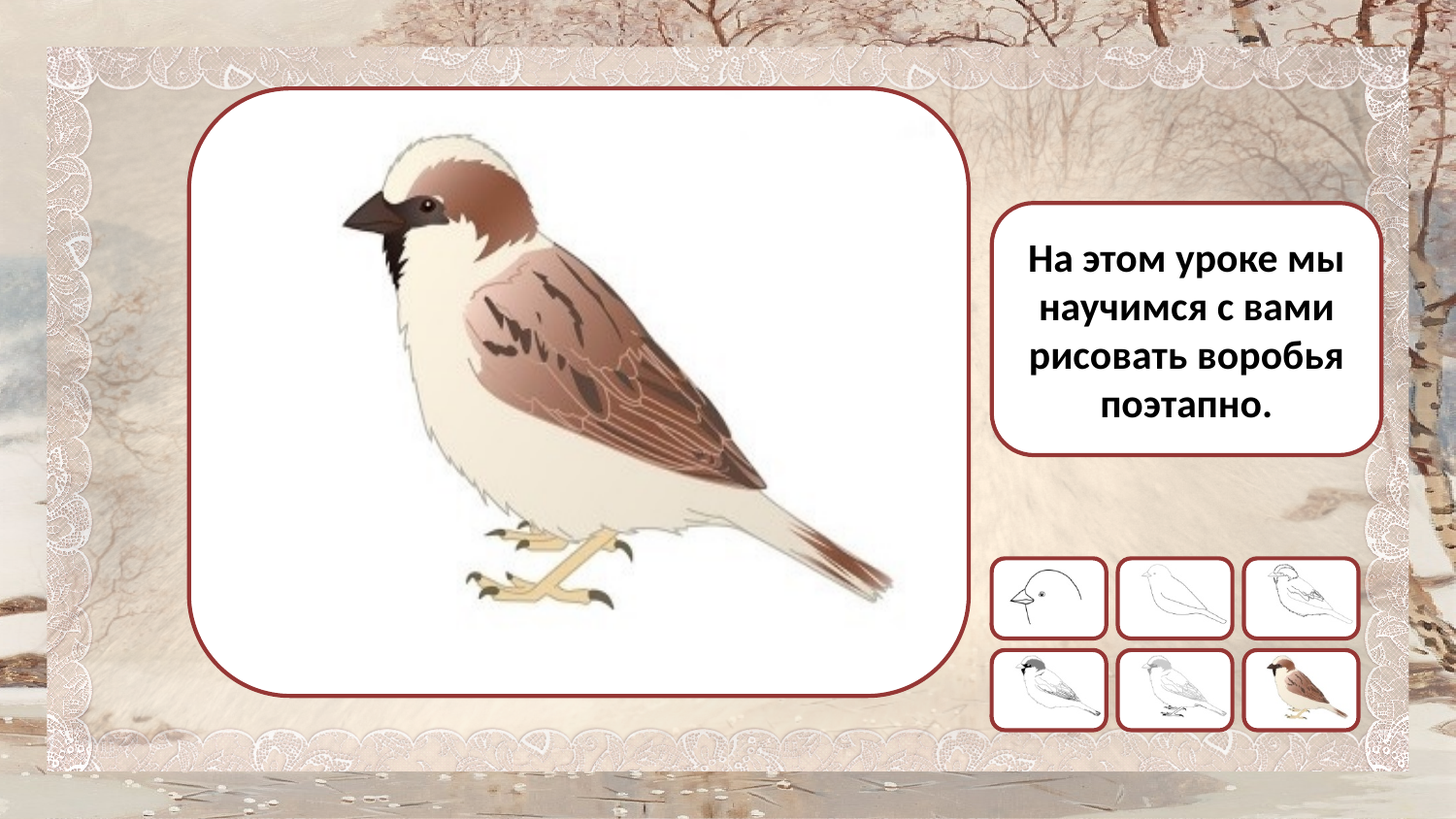

На этом уроке мы научимся с вами рисовать воробья поэтапно.